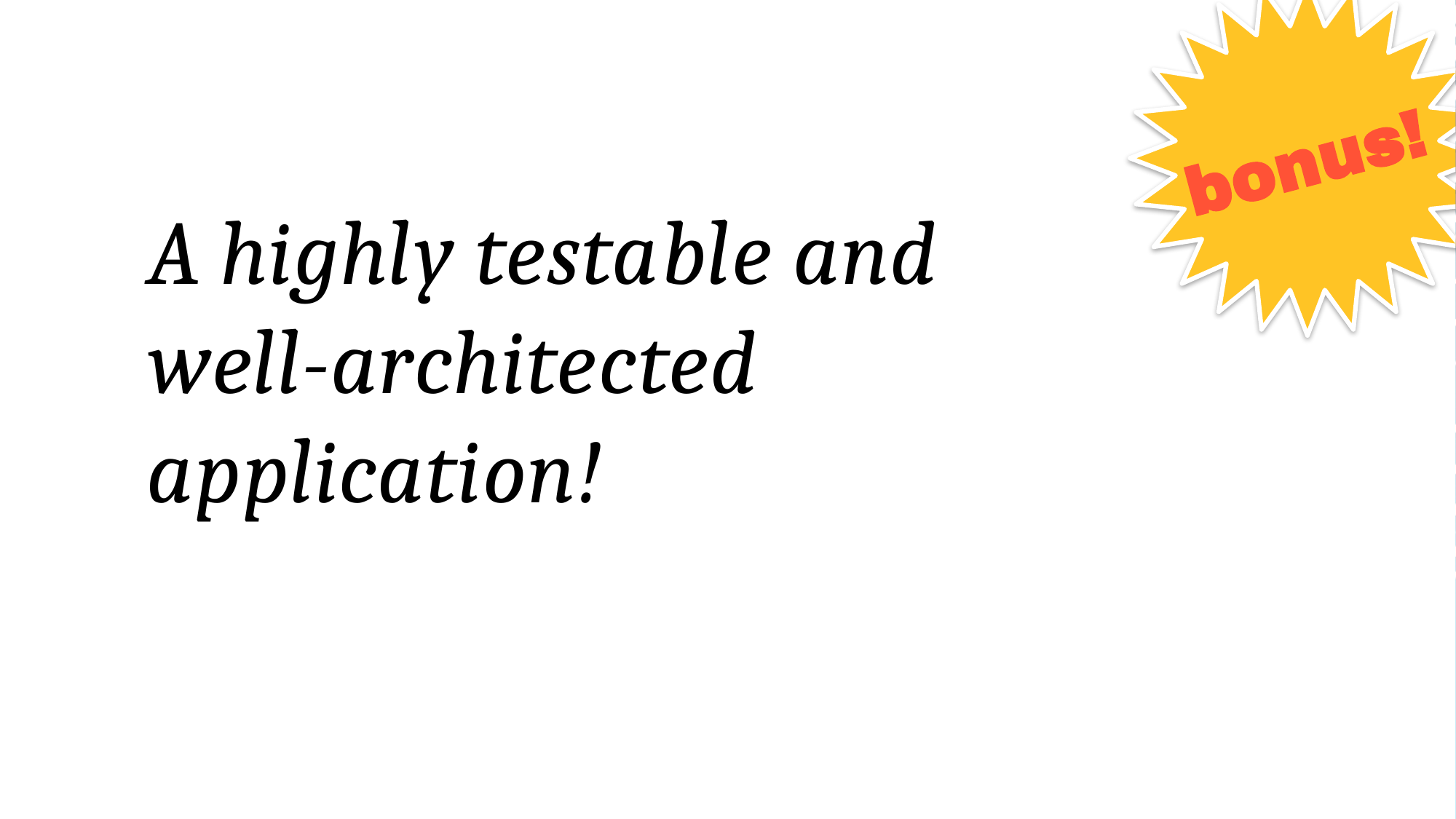

bonus!

A highly testable and well-architected application!